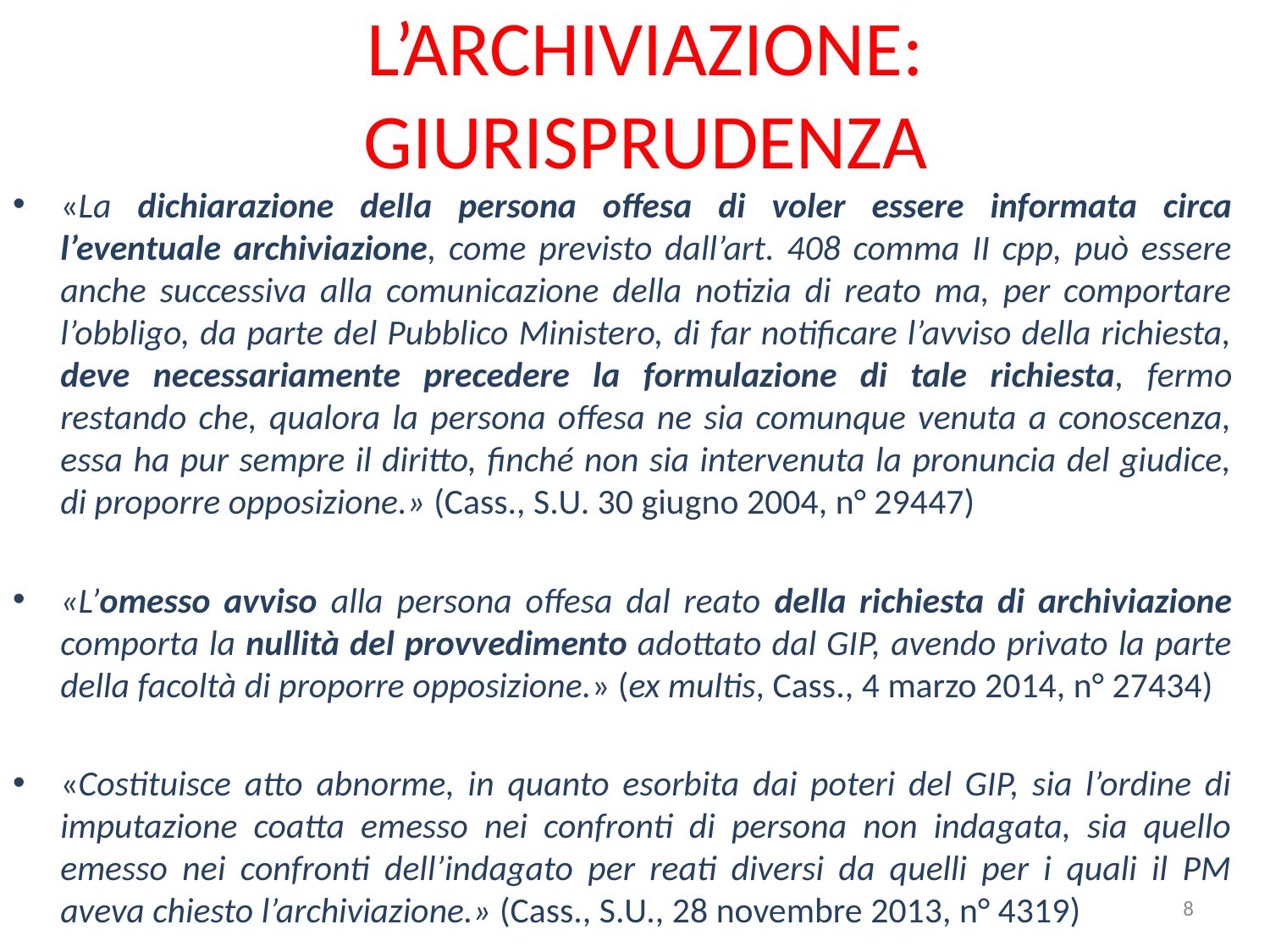

# L’ARCHIVIAZIONE: GIURISPRUDENZA
«La dichiarazione della persona offesa di voler essere informata circa l’eventuale archiviazione, come previsto dall’art. 408 comma II cpp, può essere anche successiva alla comunicazione della notizia di reato ma, per comportare l’obbligo, da parte del Pubblico Ministero, di far notificare l’avviso della richiesta, deve necessariamente precedere la formulazione di tale richiesta, fermo restando che, qualora la persona offesa ne sia comunque venuta a conoscenza, essa ha pur sempre il diritto, finché non sia intervenuta la pronuncia del giudice, di proporre opposizione.» (Cass., S.U. 30 giugno 2004, n° 29447)

«L’omesso avviso alla persona offesa dal reato della richiesta di archiviazione comporta la nullità del provvedimento adottato dal GIP, avendo privato la parte della facoltà di proporre opposizione.» (ex multis, Cass., 4 marzo 2014, n° 27434)

«Costituisce atto abnorme, in quanto esorbita dai poteri del GIP, sia l’ordine di imputazione coatta emesso nei confronti di persona non indagata, sia quello emesso nei confronti dell’indagato per reati diversi da quelli per i quali il PM aveva chiesto l’archiviazione.» (Cass., S.U., 28 novembre 2013, n° 4319)

8